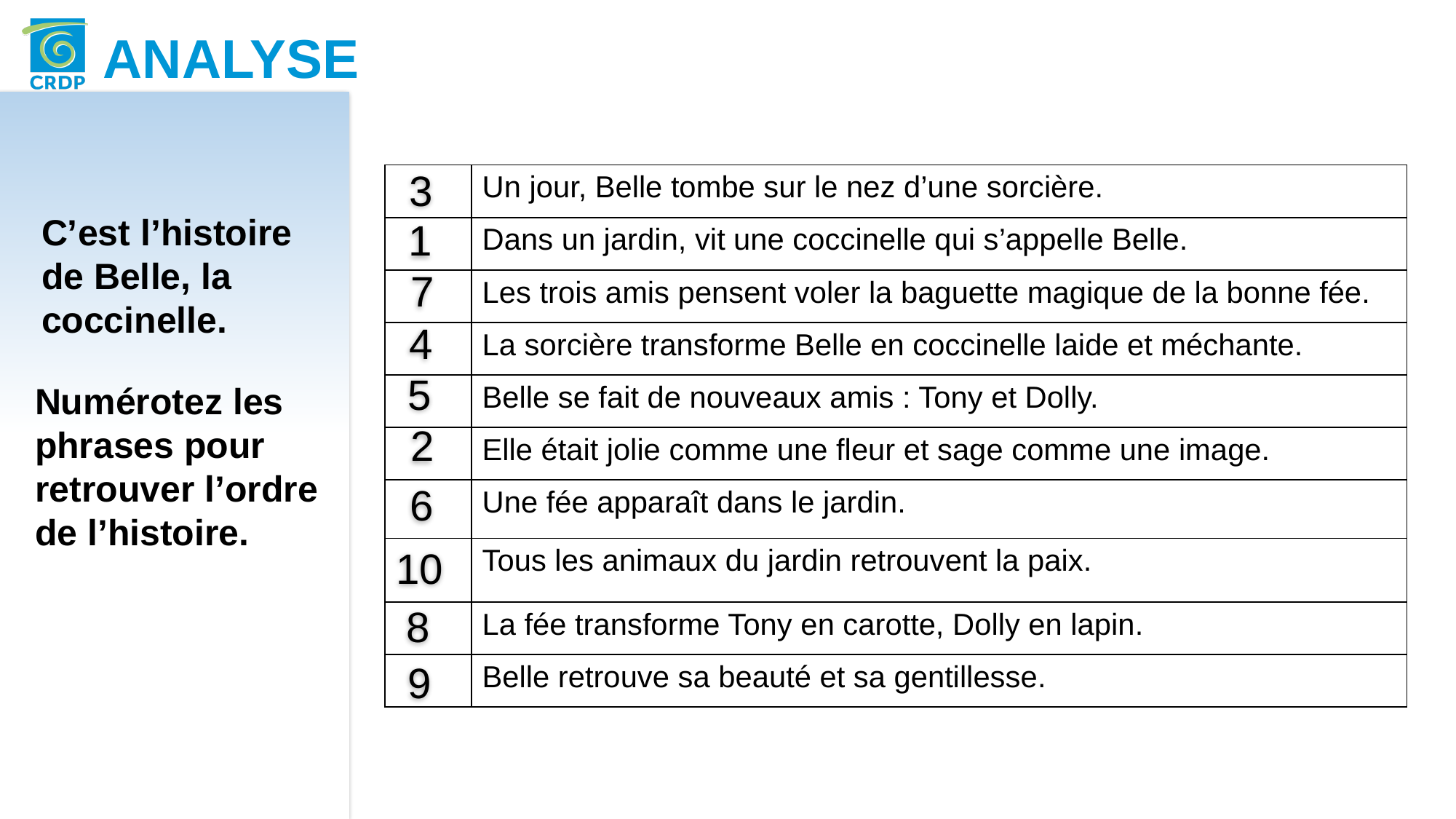

ANALYSE

|  | Un jour, Belle tombe sur le nez d’une sorcière. |
| --- | --- |
|  | Dans un jardin, vit une coccinelle qui s’appelle Belle. |
|  | Les trois amis pensent voler la baguette magique de la bonne fée. |
|  | La sorcière transforme Belle en coccinelle laide et méchante. |
|  | Belle se fait de nouveaux amis : Tony et Dolly. |
|  | Elle était jolie comme une fleur et sage comme une image. |
|  | Une fée apparaît dans le jardin. |
|  | Tous les animaux du jardin retrouvent la paix. |
|  | La fée transforme Tony en carotte, Dolly en lapin. |
|  | Belle retrouve sa beauté et sa gentillesse. |
3
C’est l’histoire de Belle, la coccinelle.
1
7
4
5
Numérotez les phrases pour retrouver l’ordre de l’histoire.
2
6
10
8
9